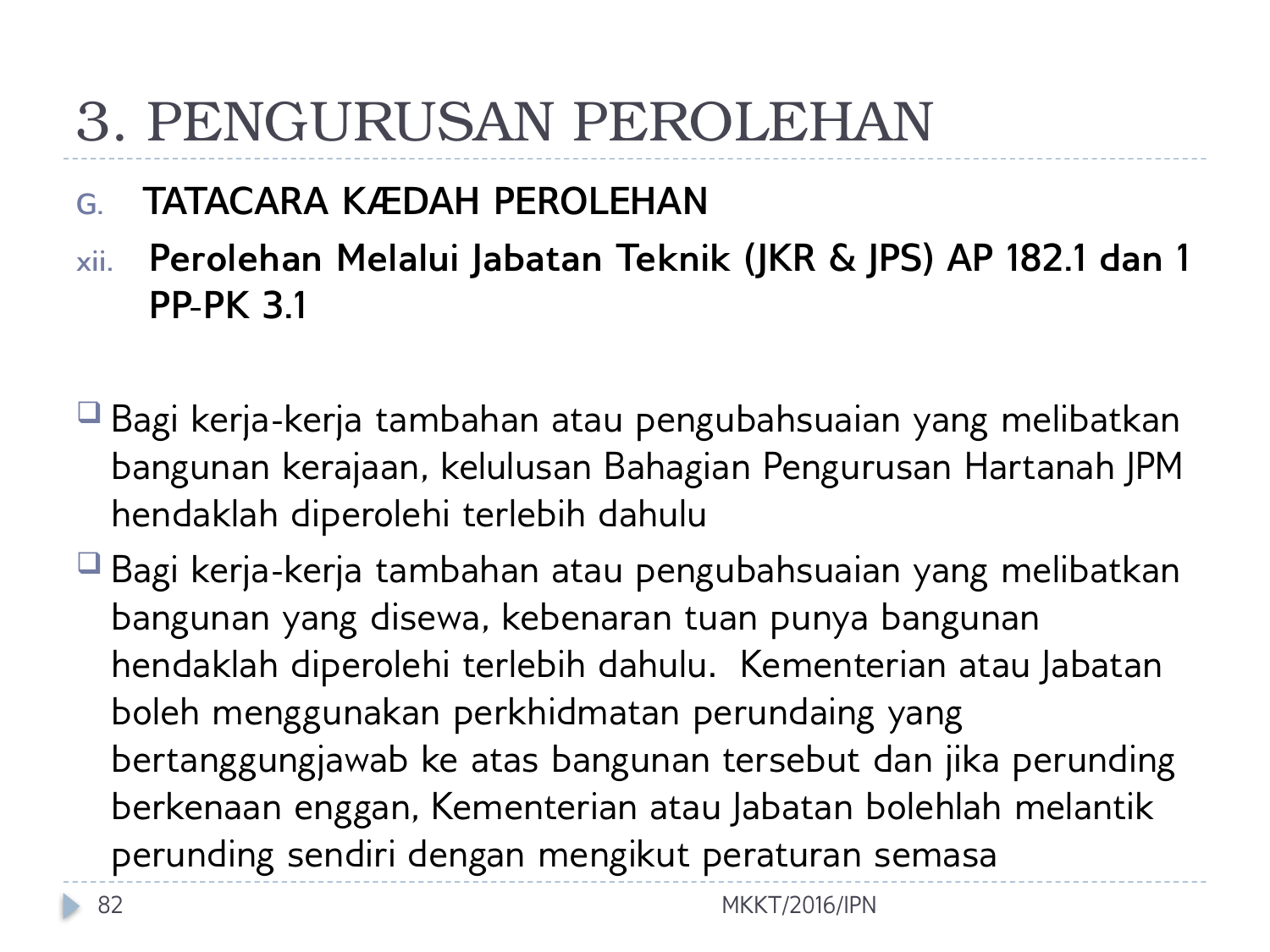

# 3. PENGURUSAN PEROLEHAN
TATACARA KAEDAH PEROLEHAN
Perolehan Melalui Jabatan Teknik (JKR & JPS) AP 182.1 dan 1 PP-PK 3.1

Bagi kerja-kerja tambahan atau pengubahsuaian yang melibatkan bangunan kerajaan, kelulusan Bahagian Pengurusan Hartanah JPM hendaklah diperolehi terlebih dahulu
Bagi kerja-kerja tambahan atau pengubahsuaian yang melibatkan bangunan yang disewa, kebenaran tuan punya bangunan hendaklah diperolehi terlebih dahulu.  Kementerian atau Jabatan boleh menggunakan perkhidmatan perundaing yang bertanggungjawab ke atas bangunan tersebut dan jika perunding berkenaan enggan, Kementerian atau Jabatan bolehlah melantik perunding sendiri dengan mengikut peraturan semasa
82
MKKT/2016/IPN